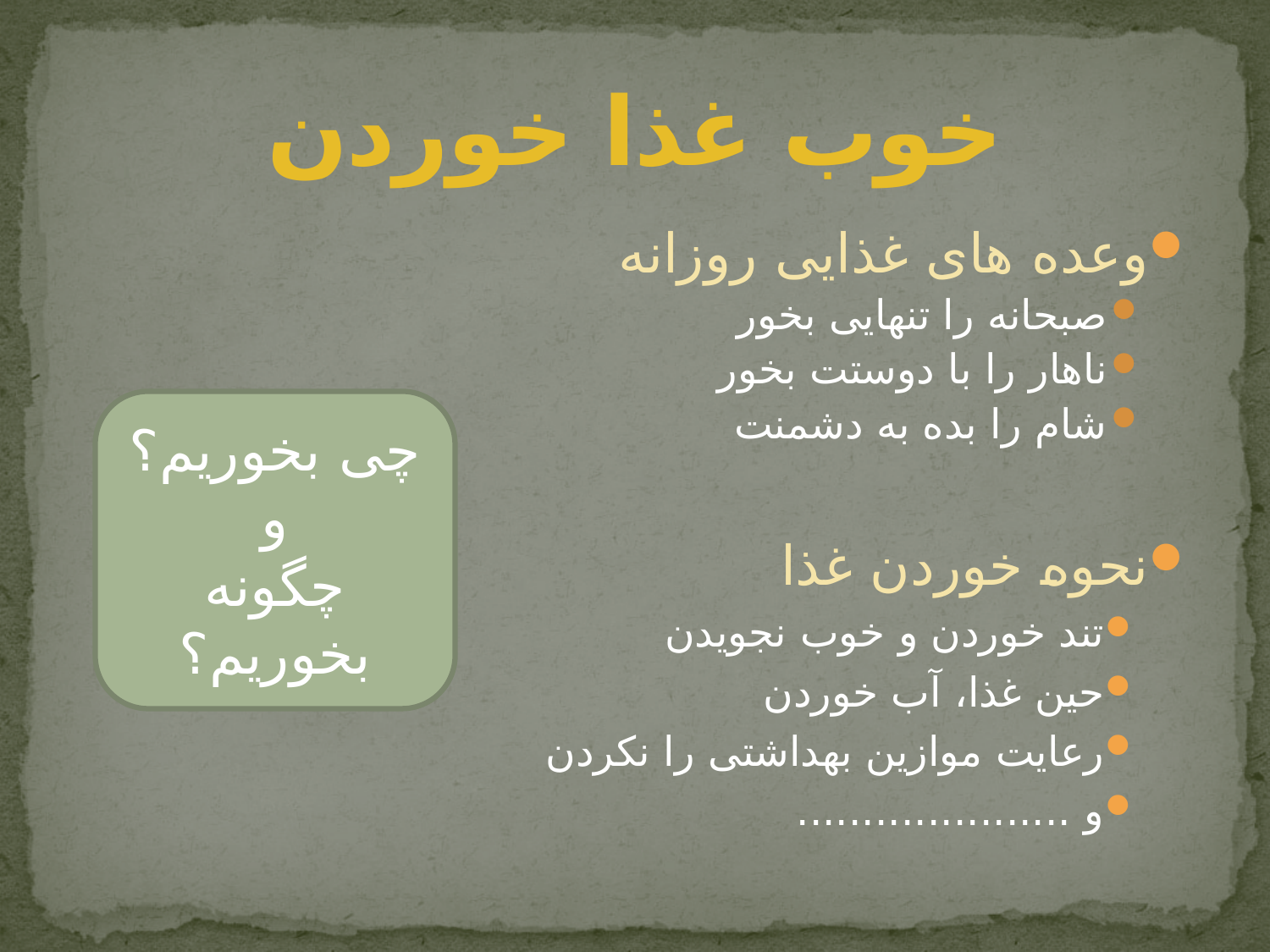

# خوب غذا خوردن
وعده های غذایی روزانه
صبحانه را تنهایی بخور
ناهار را با دوستت بخور
شام را بده به دشمنت

نحوه خوردن غذا
تند خوردن و خوب نجویدن
حین غذا، آب خوردن
رعایت موازین بهداشتی را نکردن
و .....................

چی بخوریم؟
و
چگونه بخوریم؟